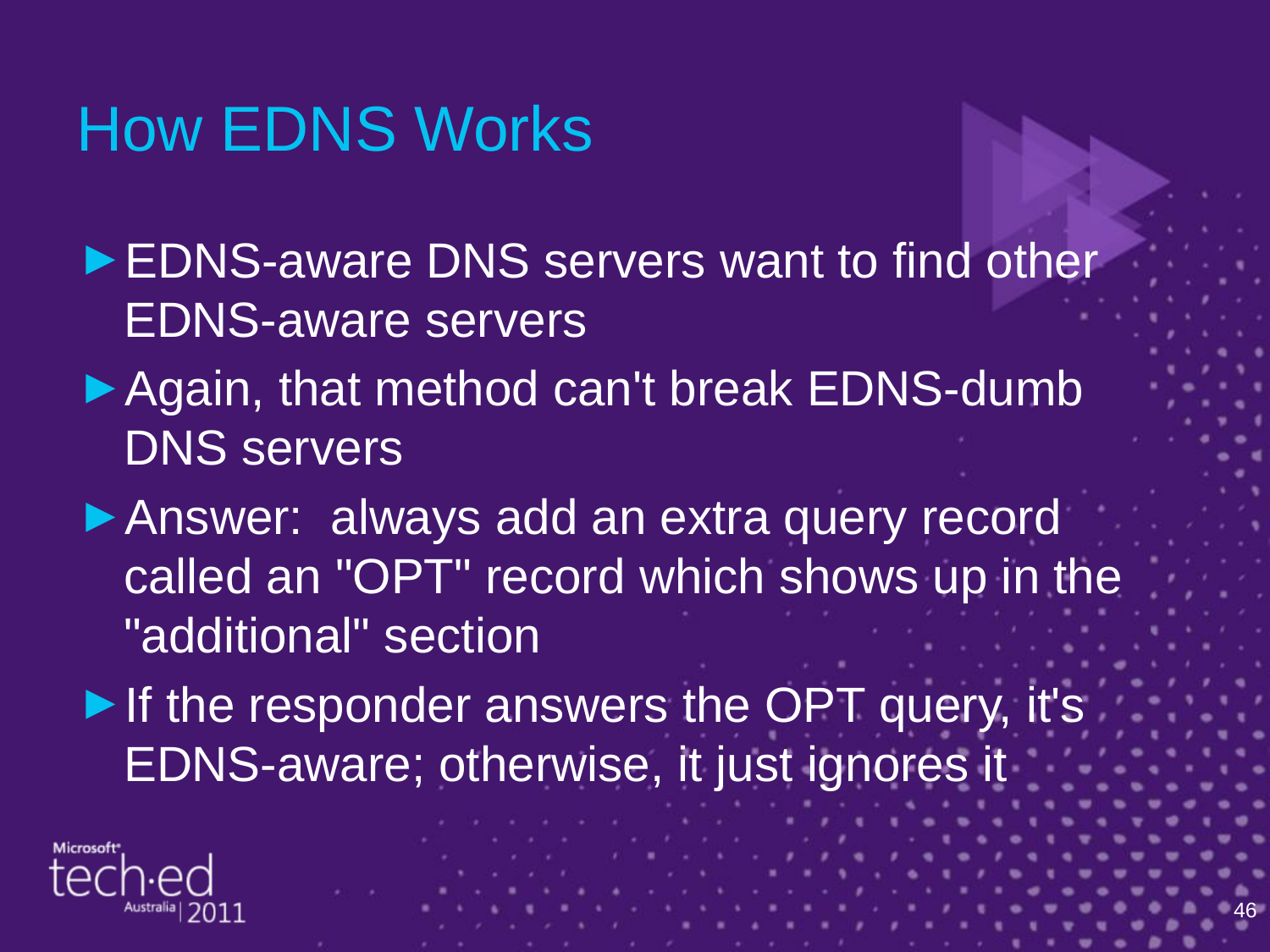

# How EDNS Works
EDNS-aware DNS servers want to find other EDNS-aware servers
Again, that method can't break EDNS-dumb DNS servers
Answer:  always add an extra query record called an "OPT" record which shows up in the "additional" section
If the responder answers the OPT query, it's EDNS-aware; otherwise, it just ignores it
46